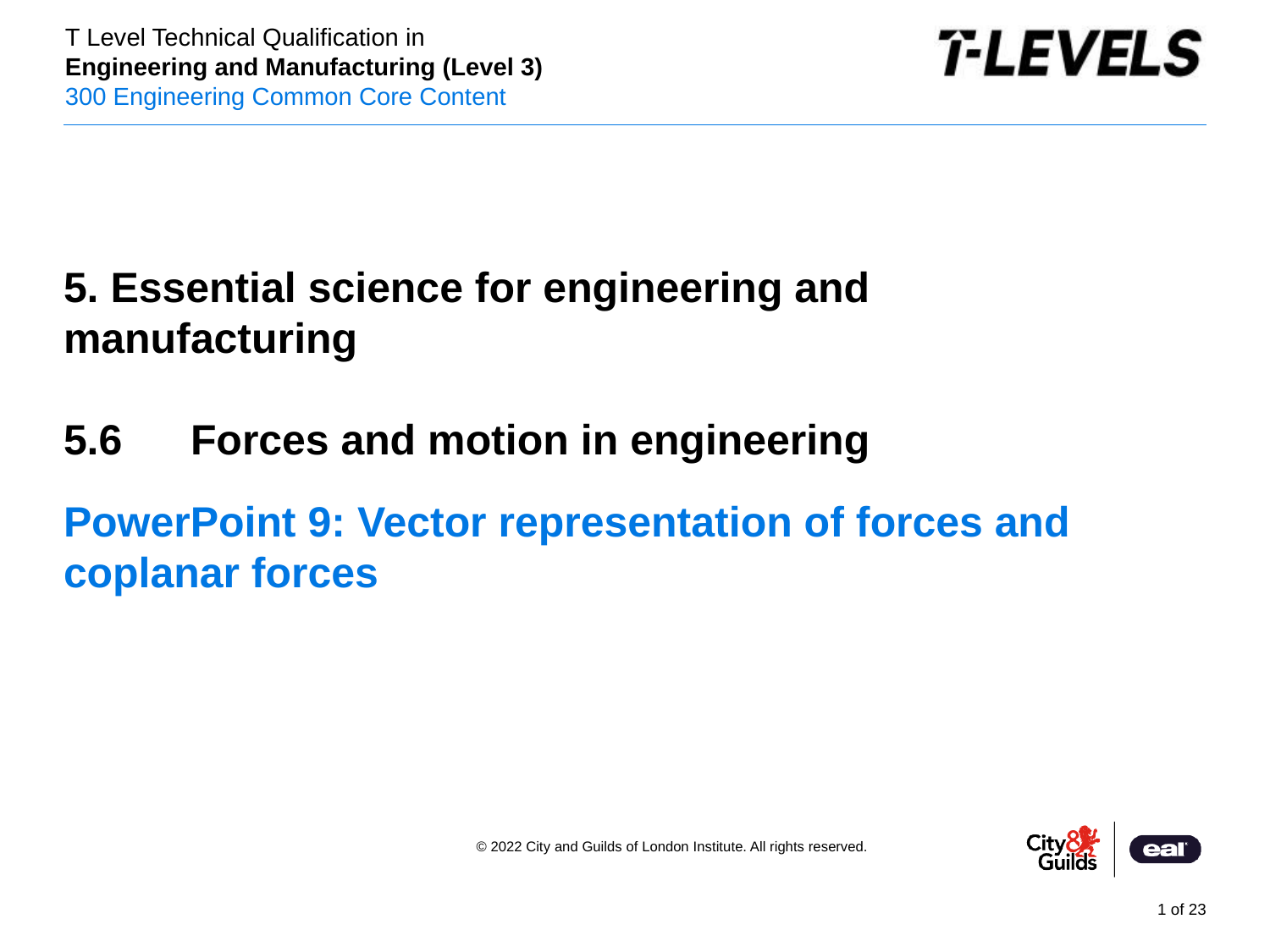

PowerPoint presentation
5. Essential science for engineering and manufacturing

5.6 	Forces and motion in engineering

# PowerPoint 9: Vector representation of forces and coplanar forces